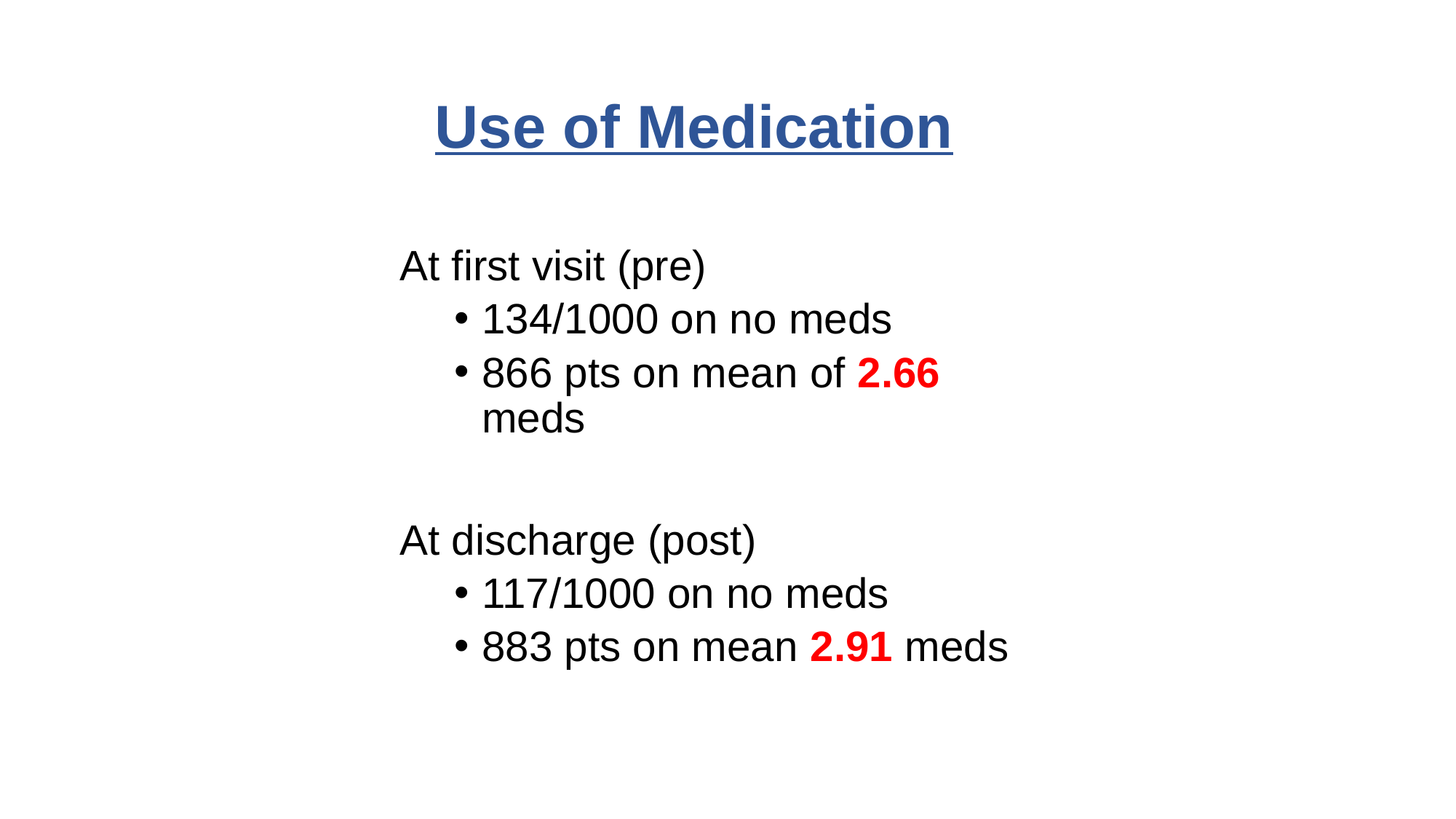

# Use of Medication
At first visit (pre)
134/1000 on no meds
866 pts on mean of 2.66 meds

At discharge (post)
117/1000 on no meds
883 pts on mean 2.91 meds